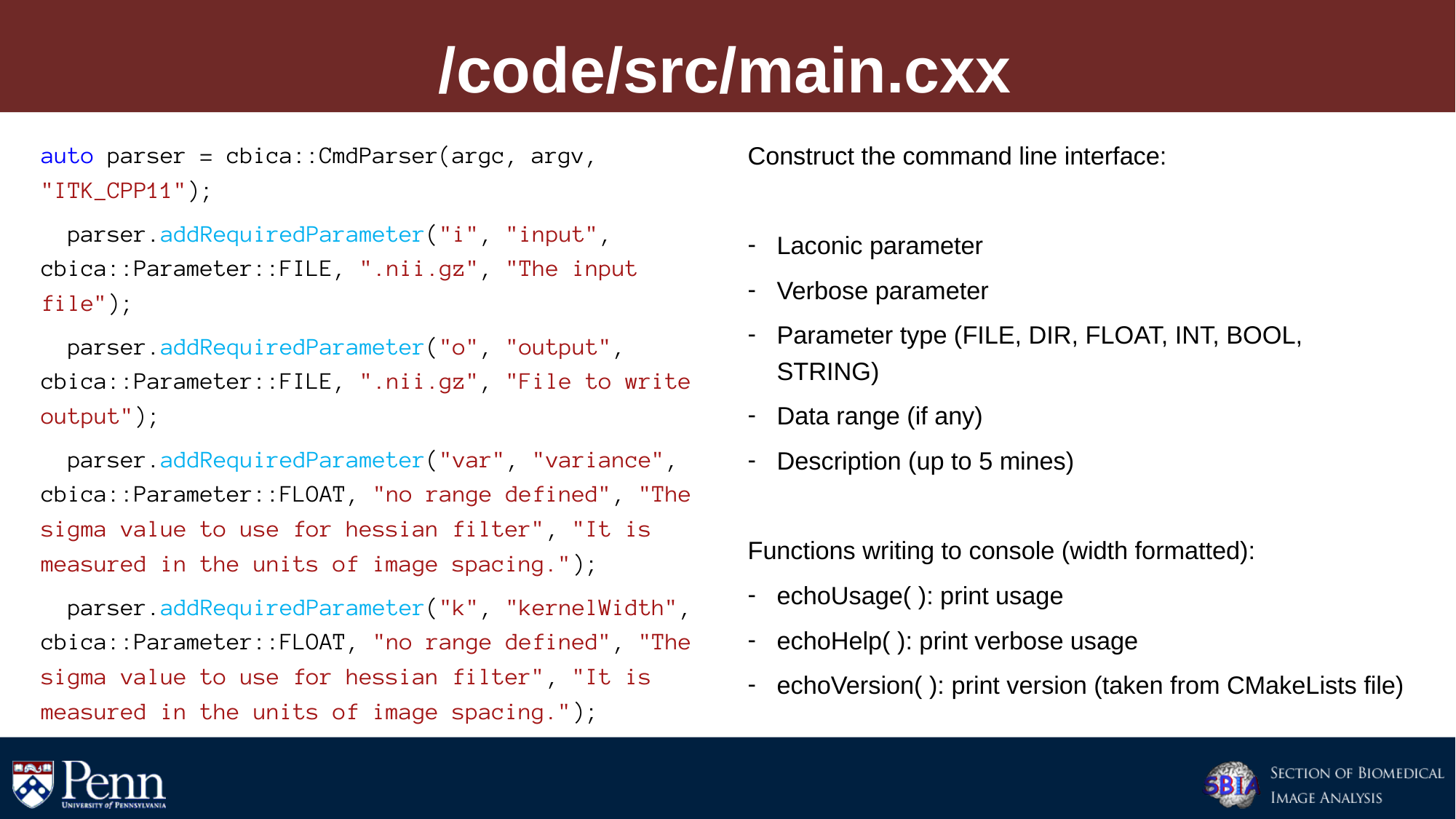

# /code/src/main.cxx
auto parser = cbica::CmdParser(argc, argv, "ITK_CPP11");
  parser.addRequiredParameter("i", "input", cbica::Parameter::FILE, ".nii.gz", "The input file");
  parser.addRequiredParameter("o", "output", cbica::Parameter::FILE, ".nii.gz", "File to write output");
  parser.addRequiredParameter("var", "variance", cbica::Parameter::FLOAT, "no range defined", "The sigma value to use for hessian filter", "It is measured in the units of image spacing.");
  parser.addRequiredParameter("k", "kernelWidth", cbica::Parameter::FLOAT, "no range defined", "The sigma value to use for hessian filter", "It is measured in the units of image spacing.");
Construct the command line interface:

Laconic parameter
Verbose parameter
Parameter type (FILE, DIR, FLOAT, INT, BOOL, STRING)
Data range (if any)
Description (up to 5 mines)

Functions writing to console (width formatted):
echoUsage( ): print usage
echoHelp( ): print verbose usage
echoVersion( ): print version (taken from CMakeLists file)